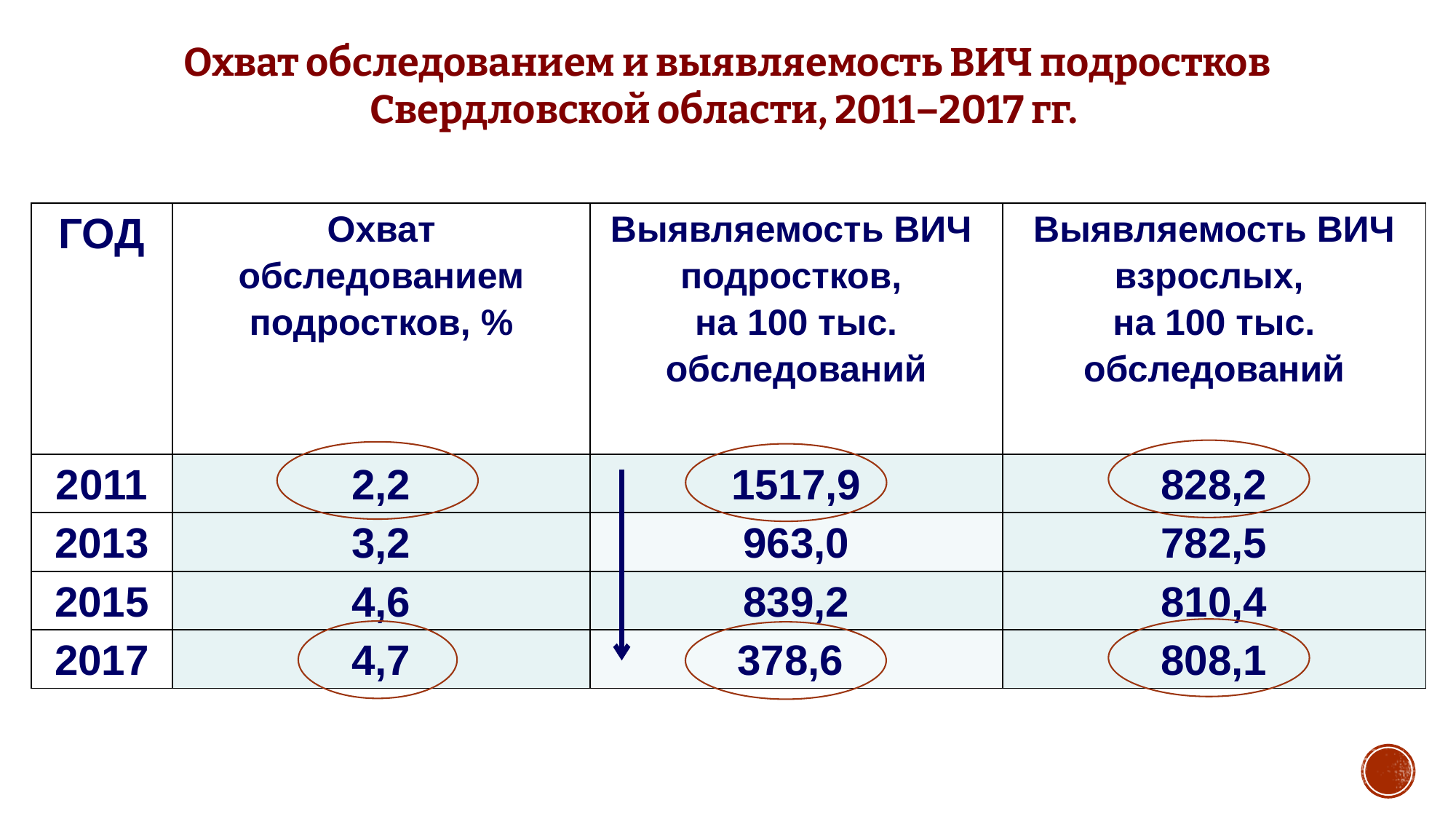

Охват обследованием и выявляемость ВИЧ подростков Свердловской области, 2011–2017 гг.
| ГОД | Охват обследованием подростков, % | Выявляемость ВИЧ подростков, на 100 тыс. обследований | Выявляемость ВИЧ взрослых, на 100 тыс. обследований |
| --- | --- | --- | --- |
| 2011 | 2,2 | 1517,9 | 828,2 |
| 2013 | 3,2 | 963,0 | 782,5 |
| 2015 | 4,6 | 839,2 | 810,4 |
| 2017 | 4,7 | 378,6 | 808,1 |